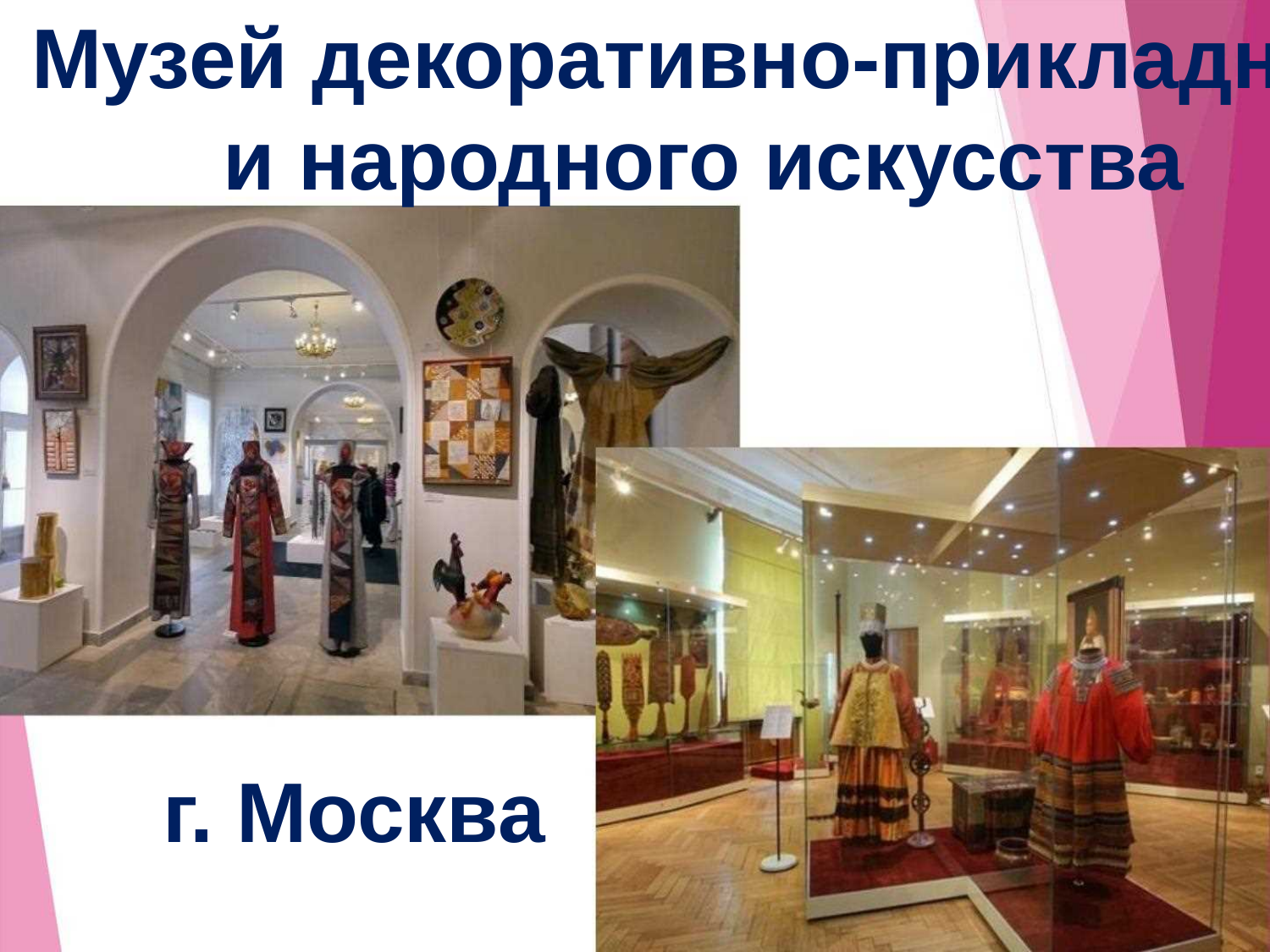

Музей декоративно-прикладного
и народного искусства
г. Москва